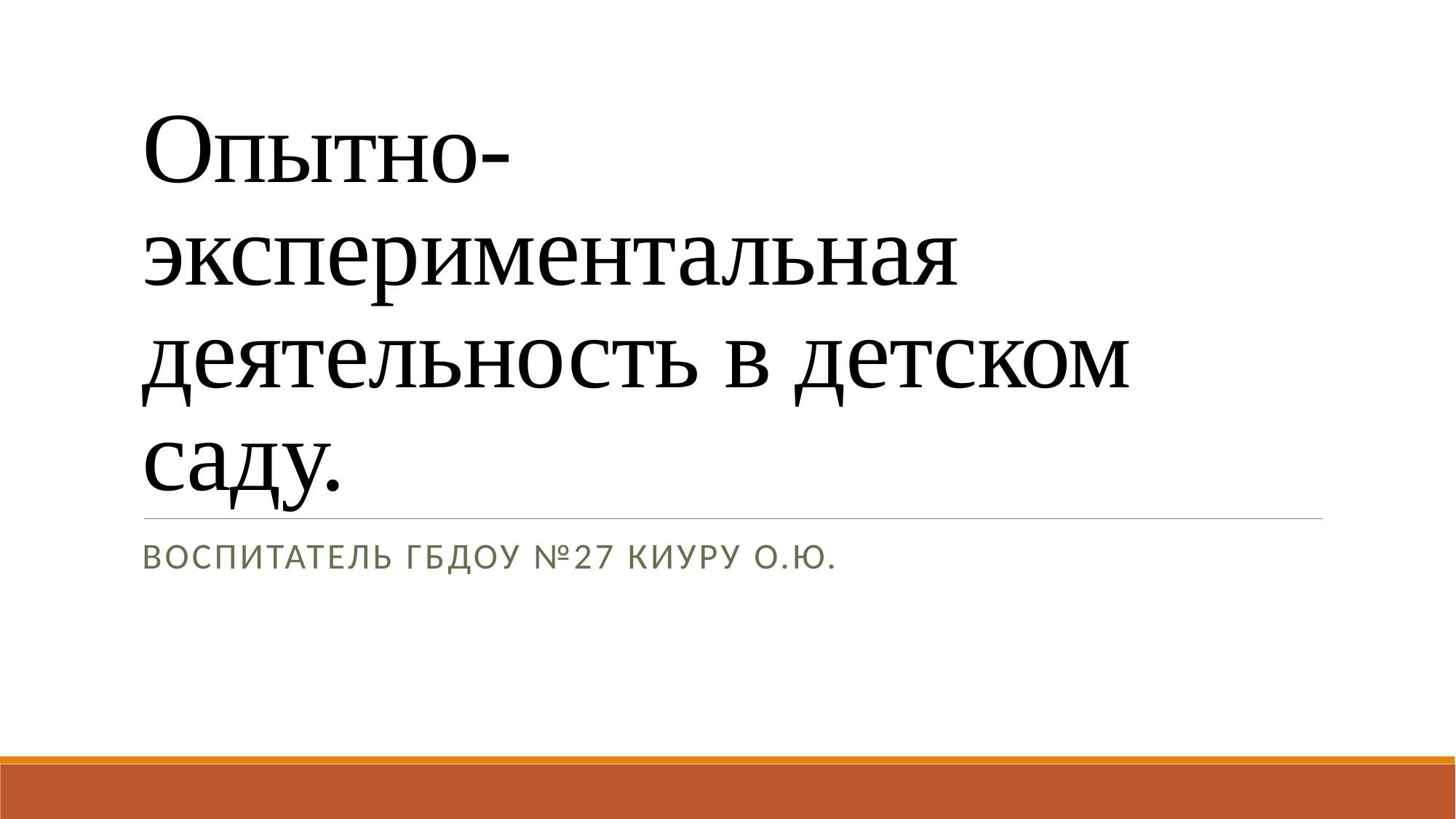

# Опытно-экспериментальная деятельность в детском саду.
Воспитатель ГБДОУ №27 Киуру О.Ю.